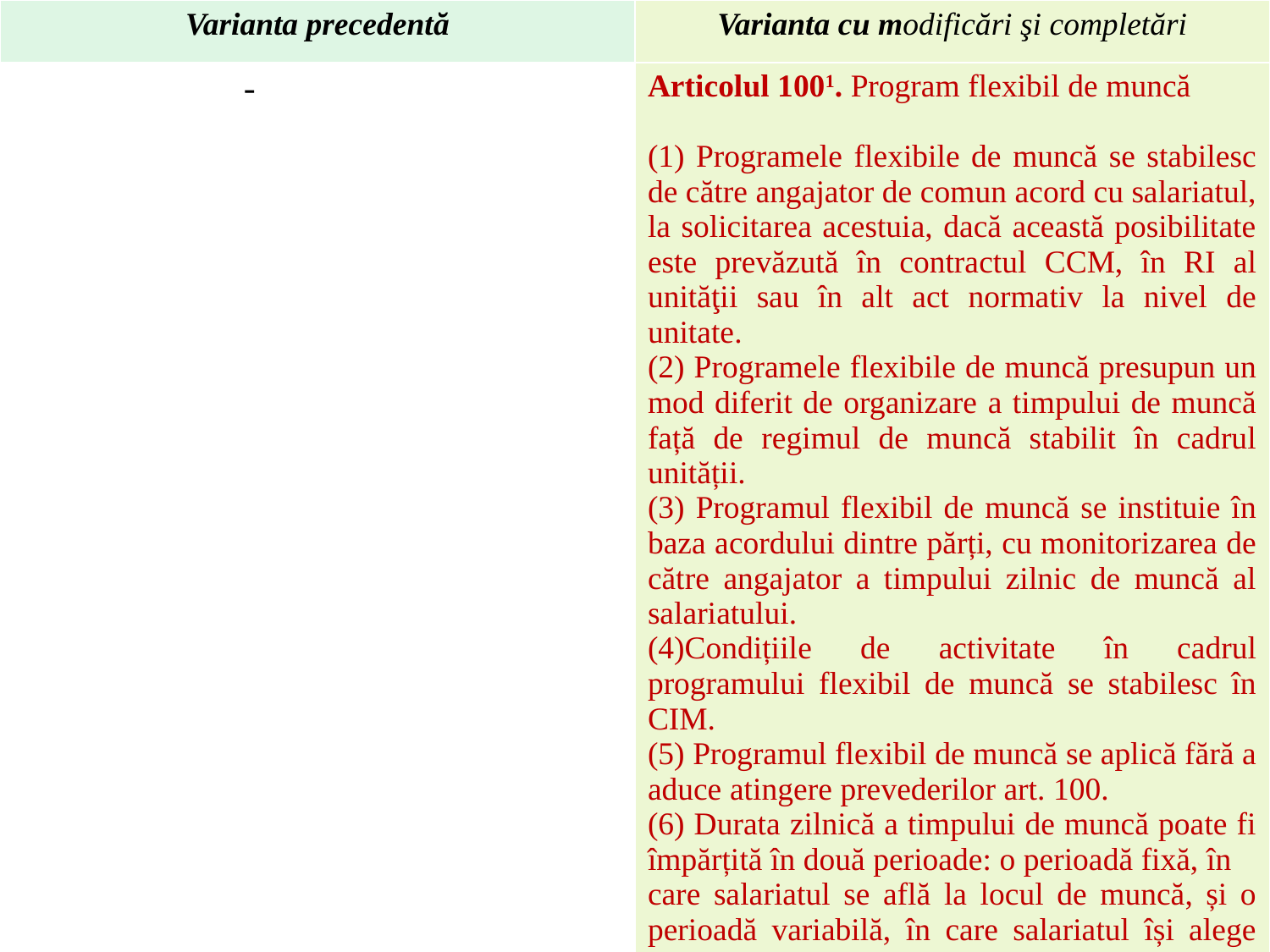

| Varianta precedentă | Varianta cu modificări şi completări |
| --- | --- |
| - | Articolul 1001. Program flexibil de muncă (1) Programele flexibile de muncă se stabilesc de către angajator de comun acord cu salariatul, la solicitarea acestuia, dacă această posibilitate este prevăzută în contractul CCM, în RI al unităţii sau în alt act normativ la nivel de unitate. (2) Programele flexibile de muncă presupun un mod diferit de organizare a timpului de muncă față de regimul de muncă stabilit în cadrul unității. (3) Programul flexibil de muncă se instituie în baza acordului dintre părți, cu monitorizarea de către angajator a timpului zilnic de muncă al salariatului. (4)Condițiile de activitate în cadrul programului flexibil de muncă se stabilesc în CIM. (5) Programul flexibil de muncă se aplică fără a aduce atingere prevederilor art. 100. (6) Durata zilnică a timpului de muncă poate fi împărțită în două perioade: o perioadă fixă, în care salariatul se află la locul de muncă, și o perioadă variabilă, în care salariatul își alege orele de sosire și de plecare. [Art.1001 introdus prin LP115 din 09.07.20, MO194-197/31.07.20 art.386; în vigoare 31.08.20] |